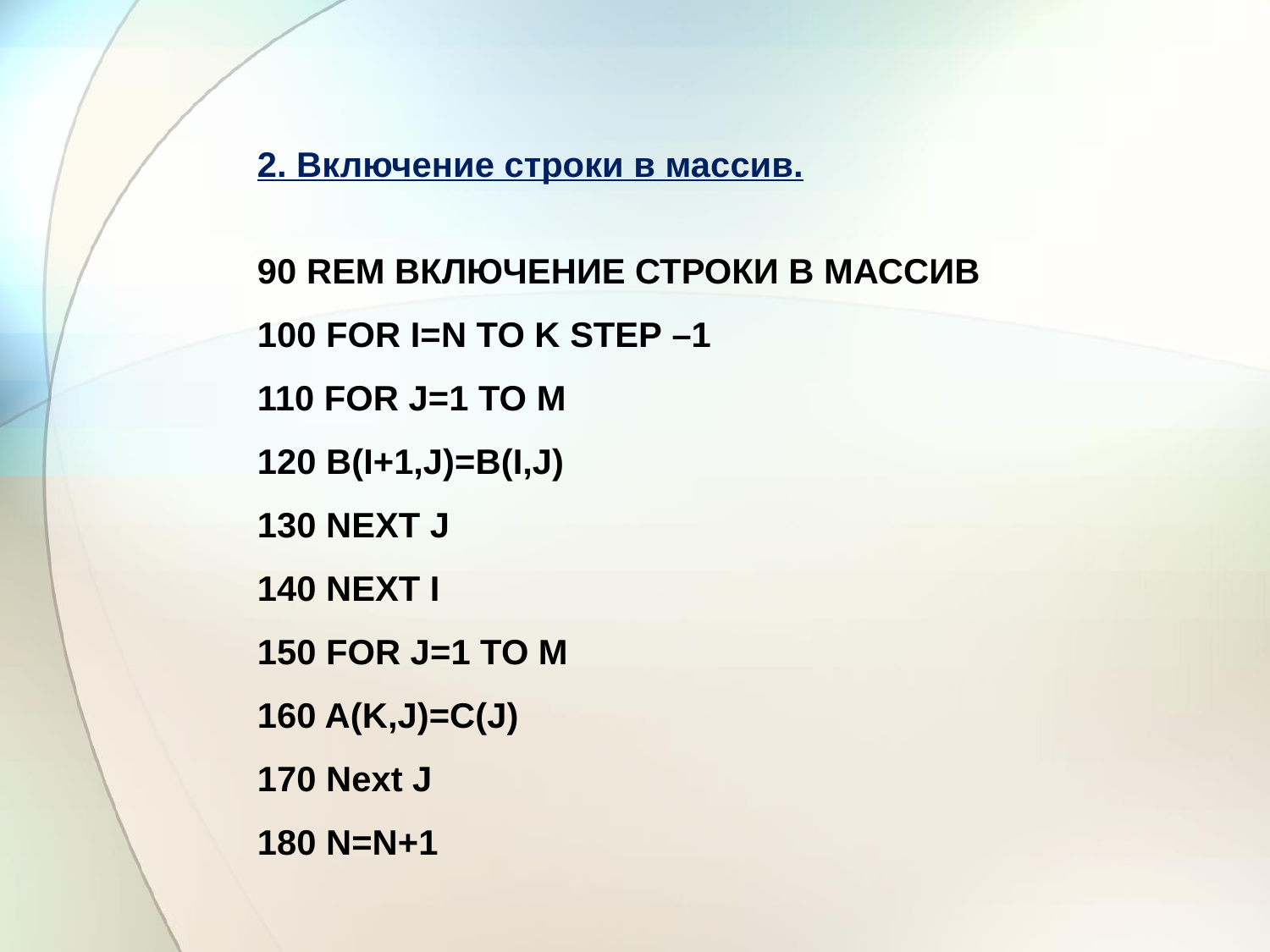

2. Включение строки в массив.

90 REM ВКЛЮЧЕНИЕ СТРОКИ В МАССИВ
100 FOR I=N TO K STEP –1
110 FOR J=1 TO M
120 B(I+1,J)=B(I,J)
130 NEXT J
140 NEXT I
150 FOR J=1 TO M
160 A(K,J)=C(J)
170 Next J
180 N=N+1